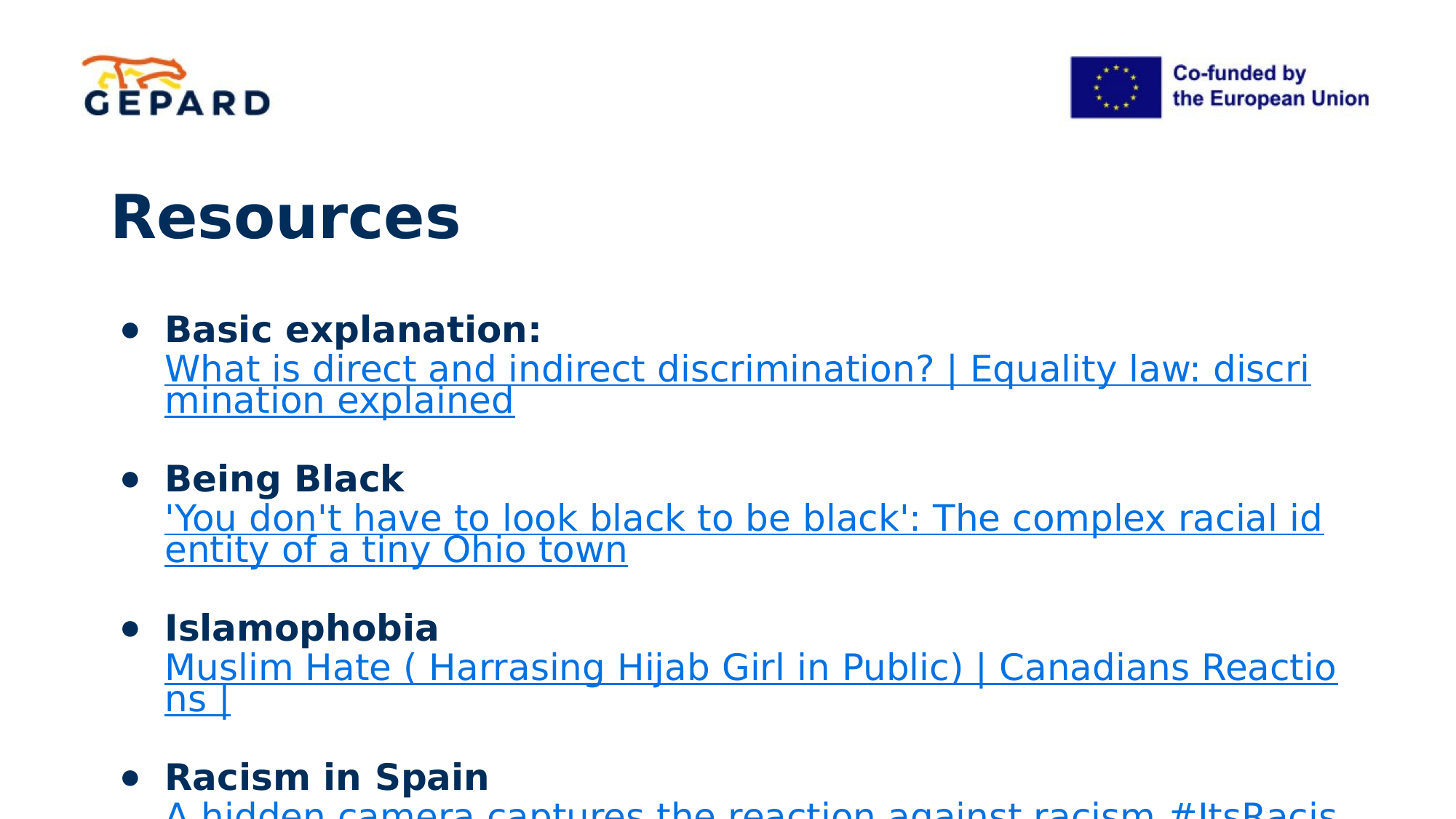

# Resources
Basic explanation: What is direct and indirect discrimination? | Equality law: discrimination explained
Being Black 'You don't have to look black to be black': The complex racial identity of a tiny Ohio town
Islamophobia Muslim Hate ( Harrasing Hijab Girl in Public) | Canadians Reactions |
Racism in Spain A hidden camera captures the reaction against racism #ItsRacism
How racist are you The Event: How Racist Are You? with Jane Elliott (Channel 4) (FULL)